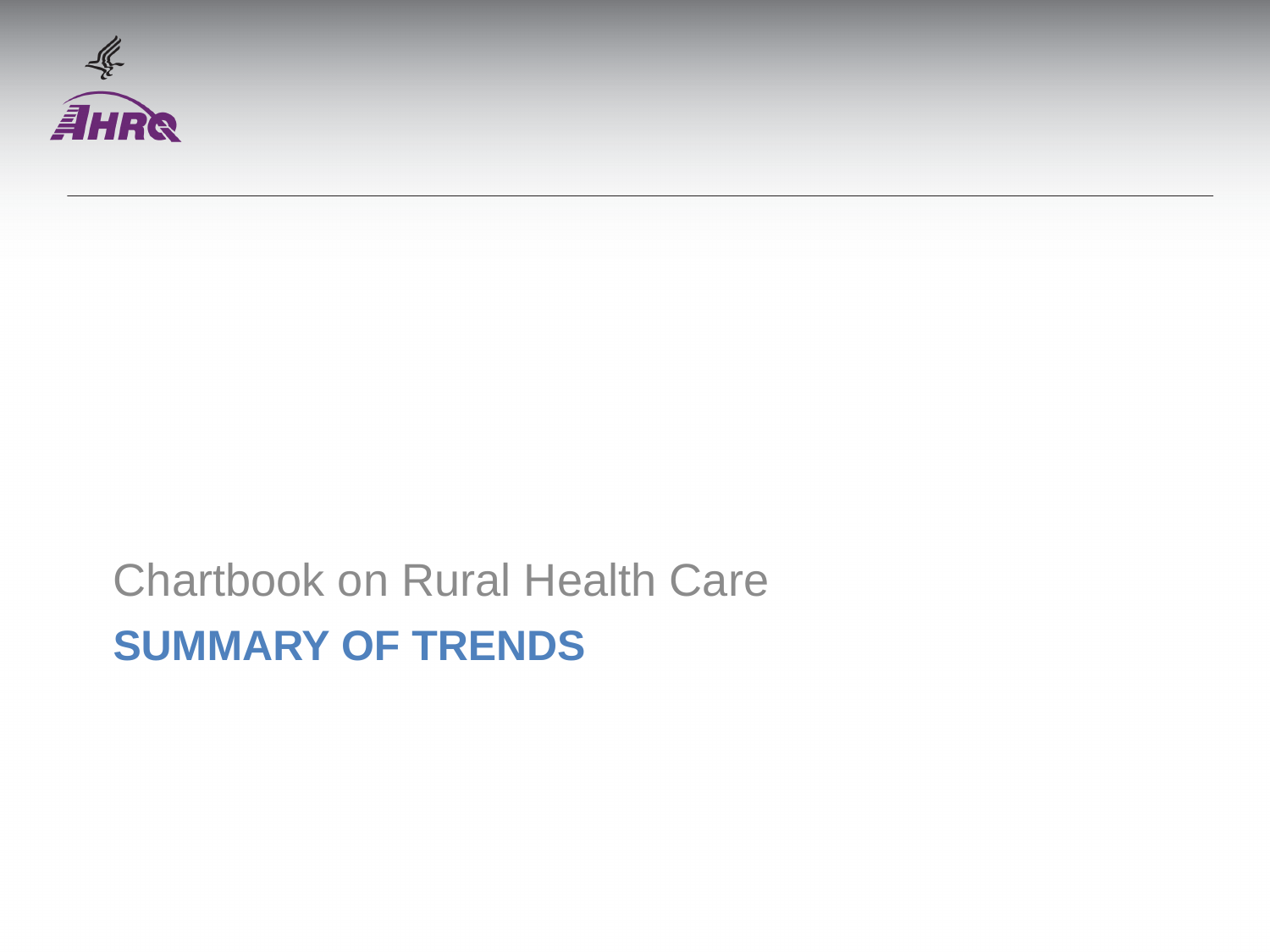

Chartbook on Rural Health Care
# Summary of Trends